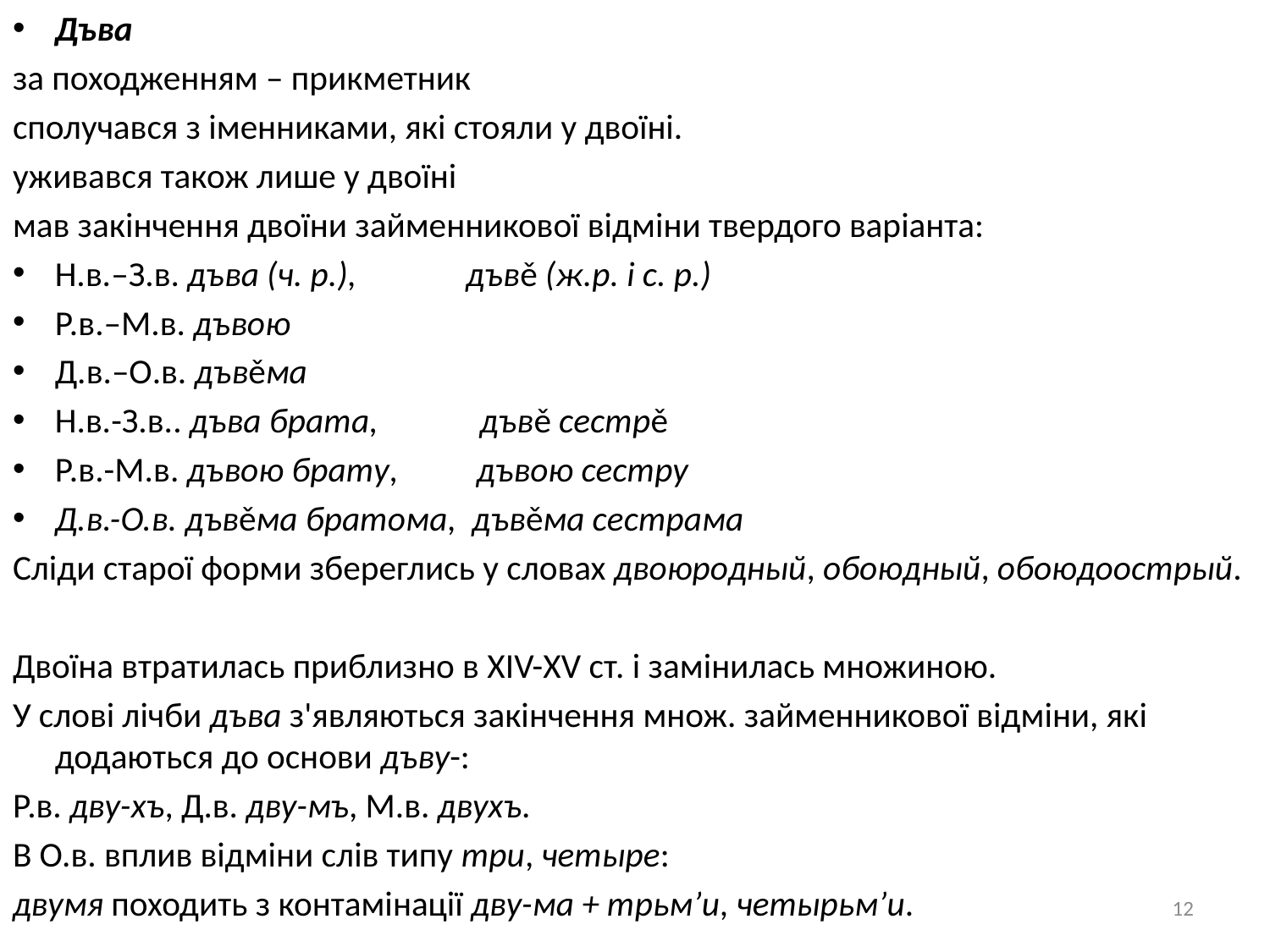

Дъва
за походженням – прикметник
сполучався з іменниками, які стояли у двоїні.
уживався також лише у двоїні
мав закінчення двоїни займенникової відміни твердого варіанта:
Н.в.–З.в. дъва (ч. р.),              дъвě (ж.р. і с. р.)
Р.в.–М.в. дъвою
Д.в.–О.в. дъвěма
Н.в.-З.в.. дъва брата,             дъвě сестрě
Р.в.-М.в. дъвою брату,          дъвою сестру
Д.в.-О.в. дъвěма братома,  дъвěма сестрама
Сліди старої форми збереглись у словах двоюродный, обоюдный, обоюдоострый.

Двоїна втратилась приблизно в XIV-XV ст. і замінилась множиною.
У слові лічби дъва з'являються закінчення множ. займенникової відміни, які додаються до основи дъву-:
Р.в. дву-хъ, Д.в. дву-мъ, М.в. двухъ.
В О.в. вплив відміни слів типу три, четыре:
двумя походить з контамінації дву-ма + трьм’и, четырьм’и.

12